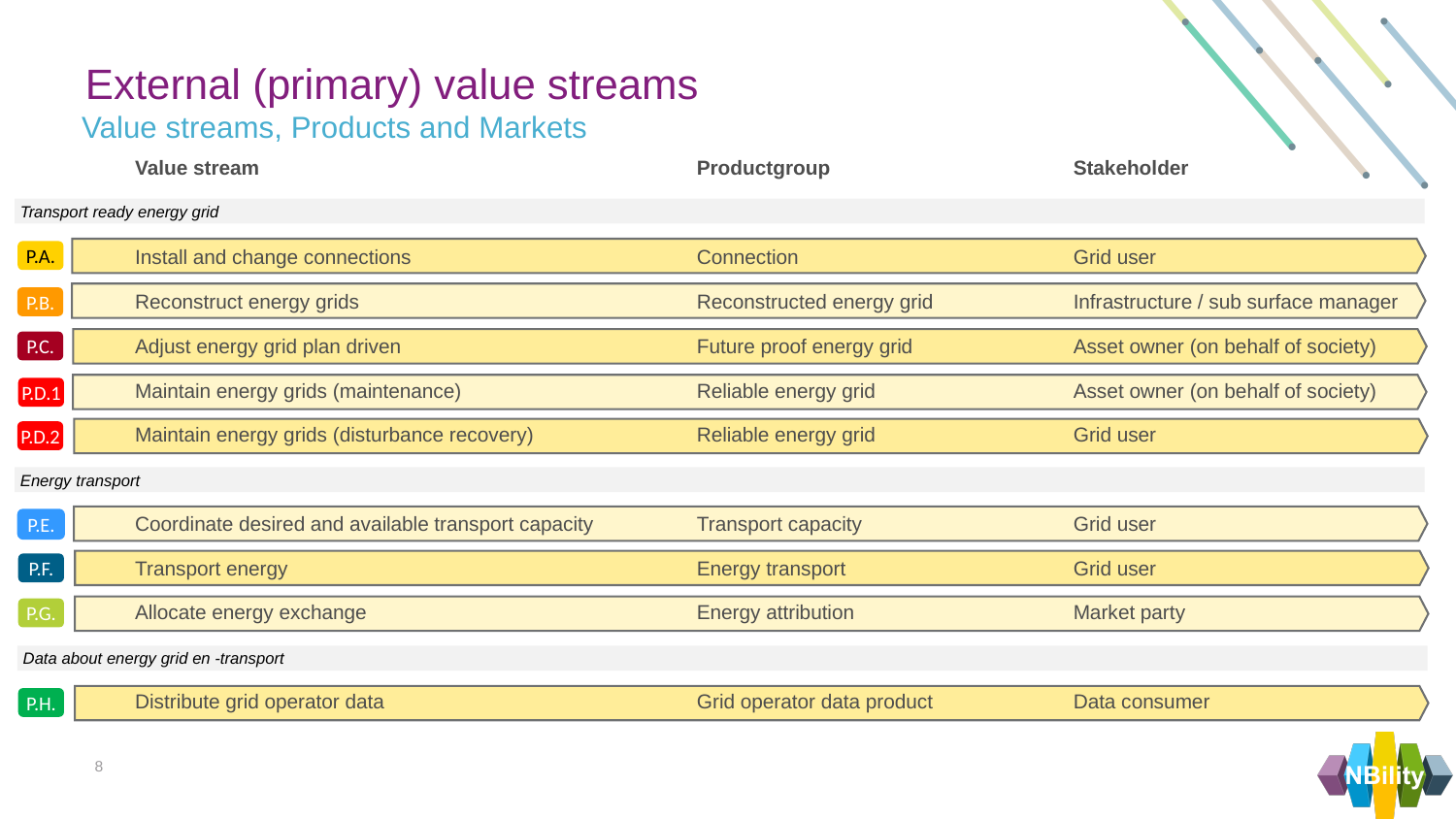

External (primary) value streams
Value streams, Products and Markets
Value stream

Install and change connections
Reconstruct energy grids
Adjust energy grid plan driven
Maintain energy grids (maintenance)
Maintain energy grids (disturbance recovery)

Coordinate desired and available transport capacity
Transport energy
Allocate energy exchange

Distribute grid operator data
Productgroup

Connection
Reconstructed energy grid
Future proof energy grid
Reliable energy grid
Reliable energy grid

Transport capacity
Energy transport
Energy attribution

Grid operator data product
Stakeholder
Klant
Grid user
Infrastructure / sub surface manager
Asset owner (on behalf of society)
Asset owner (on behalf of society)
Grid user
Maatschappij
Grid user
Grid user
Market party

Data consumer
Transport ready energy grid

P.A.

P.B.

P.C.

P.D.1

P.D.2
Energy transport

P.E.

P.F.

P.G.
Data about energy grid en -transport

P.H.
8